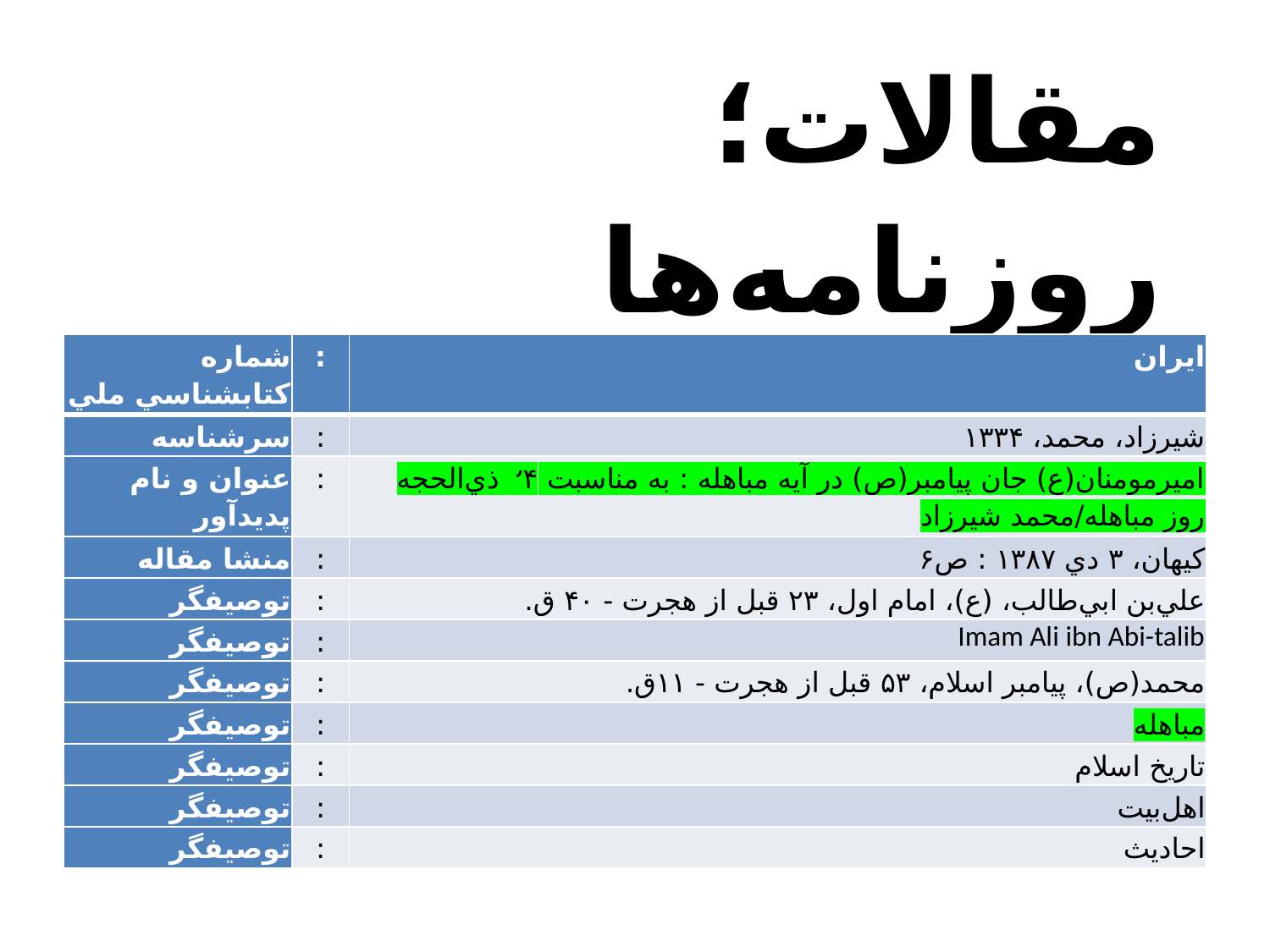

مقالات؛ روزنامه‌ها
| ‏شماره کتابشناسي ملي | : | ايران |
| --- | --- | --- |
| ‏سرشناسه | : | شيرزاد، محمد، ۱۳۳۴ |
| ‏عنوان و نام پديدآور | : | اميرمومنان(ع) جان پيامبر(ص) در آيه مباهله : به مناسبت ۲۴ ذي‌الحجه روز مباهله/محمد شيرزاد |
| ‏منشا مقاله | : | کيهان، ۳ دي ۱۳۸۷ : ص۶ |
| ‏توصيفگر | : | علي‌بن ابي‌طالب، ‏‫(ع)، امام اول، ‏‫‏‫۲۳ قبل از هجرت - ‏۴۰ ق. |
| ‏توصيفگر | : | Imam Ali ibn Abi-talib |
| ‏توصيفگر | : | م‍ح‍م‍د(ص)، پيامبر اسلام، ‏‫۵۳ قبل از هجرت -‏ ۱۱ق. |
| ‏توصيفگر | : | م‍ب‍اه‍ل‍ه‌ |
| ‏توصيفگر | : | ت‍اري‍خ‌ اس‍لام‌ |
| ‏توصيفگر | : | اهل‌بيت |
| ‏توصيفگر | : | اح‍ادي‍ث‌ |